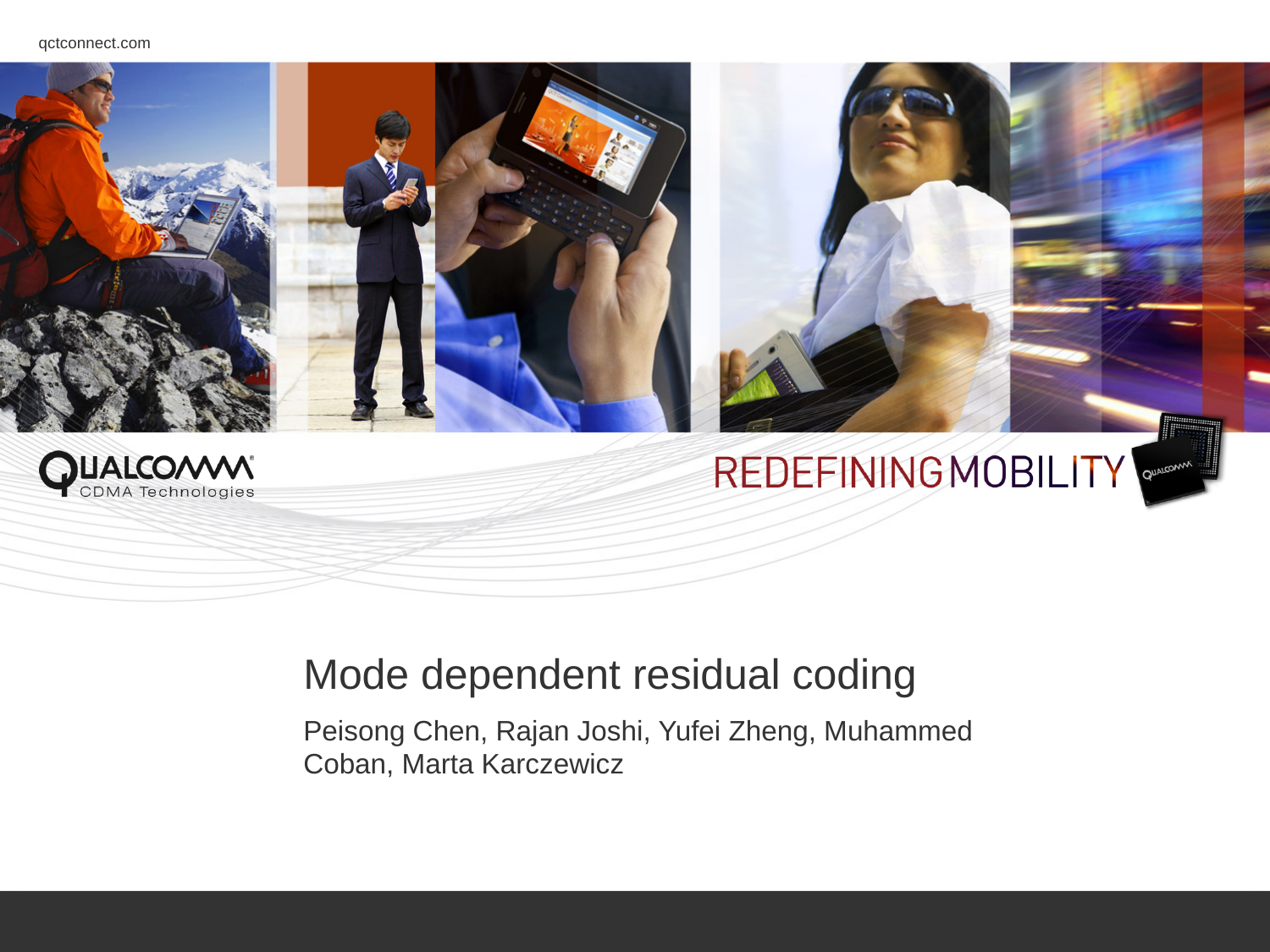

# Mode dependent residual coding
Peisong Chen, Rajan Joshi, Yufei Zheng, Muhammed Coban, Marta Karczewicz